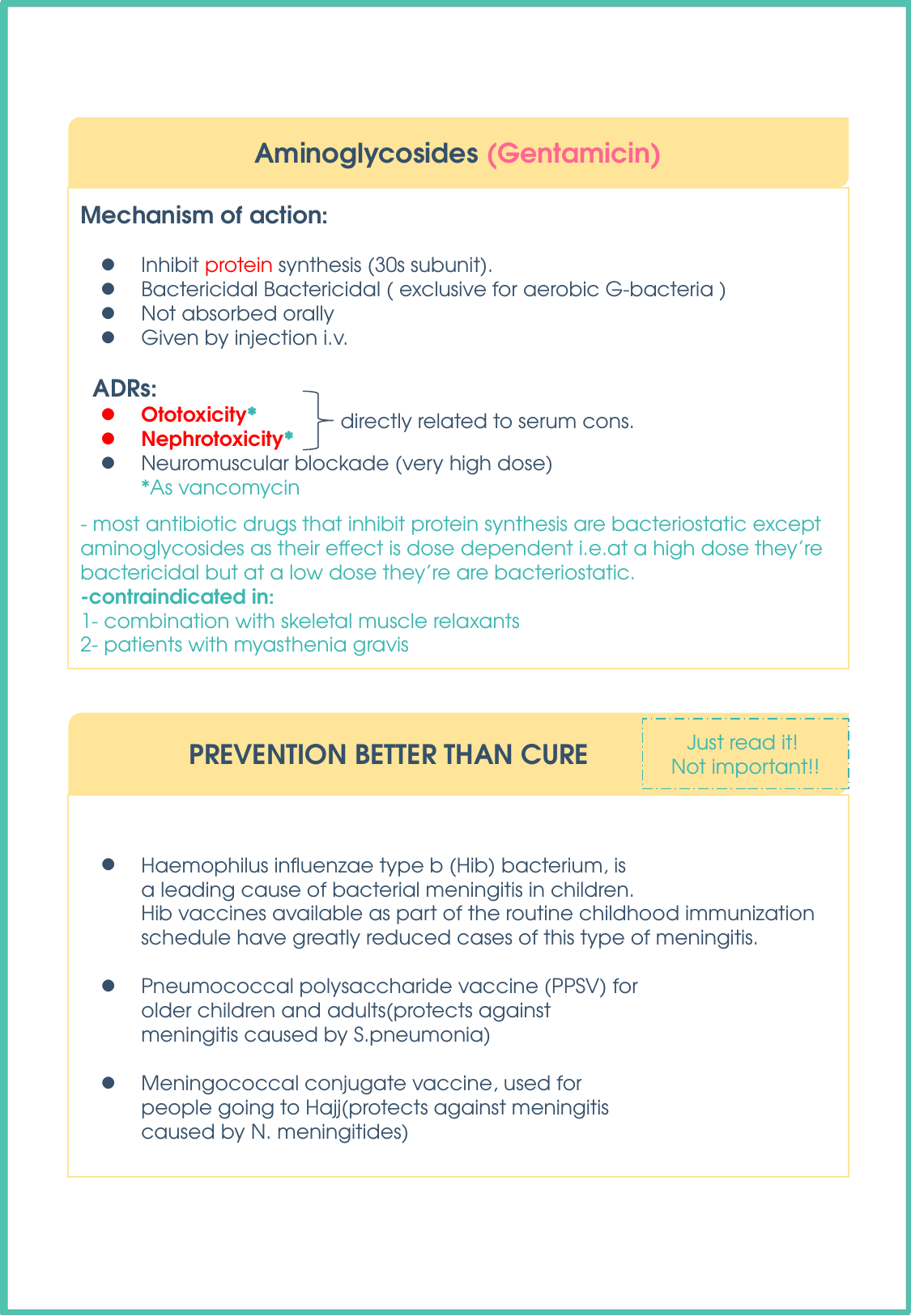

Aminoglycosides (Gentamicin)

Mechanism of action:

Inhibit protein synthesis (30s subunit).
Bactericidal Bactericidal ( exclusive for aerobic G-bacteria )
Not absorbed orally
Given by injection i.v.

  ADRs:
Ototoxicity*
Nephrotoxicity*
Neuromuscular blockade (very high dose)
*As vancomycin

- most antibiotic drugs that inhibit protein synthesis are bacteriostatic except aminoglycosides as their effect is dose dependent i.e.at a high dose they’re bactericidal but at a low dose they’re are bacteriostatic.
-contraindicated in:
1- combination with skeletal muscle relaxants
2- patients with myasthenia gravis

directly related to serum cons.
              PREVENTION BETTER THAN CURE
Just read it!
Not important!!

Haemophilus influenzae type b (Hib) bacterium, is
a leading cause of bacterial meningitis in children.
Hib vaccines available as part of the routine childhood immunization schedule have greatly reduced cases of this type of meningitis.
Pneumococcal polysaccharide vaccine (PPSV) for
older children and adults(protects against
meningitis caused by S.pneumonia)

Meningococcal conjugate vaccine, used for
people going to Hajj(protects against meningitis
caused by N. meningitides)